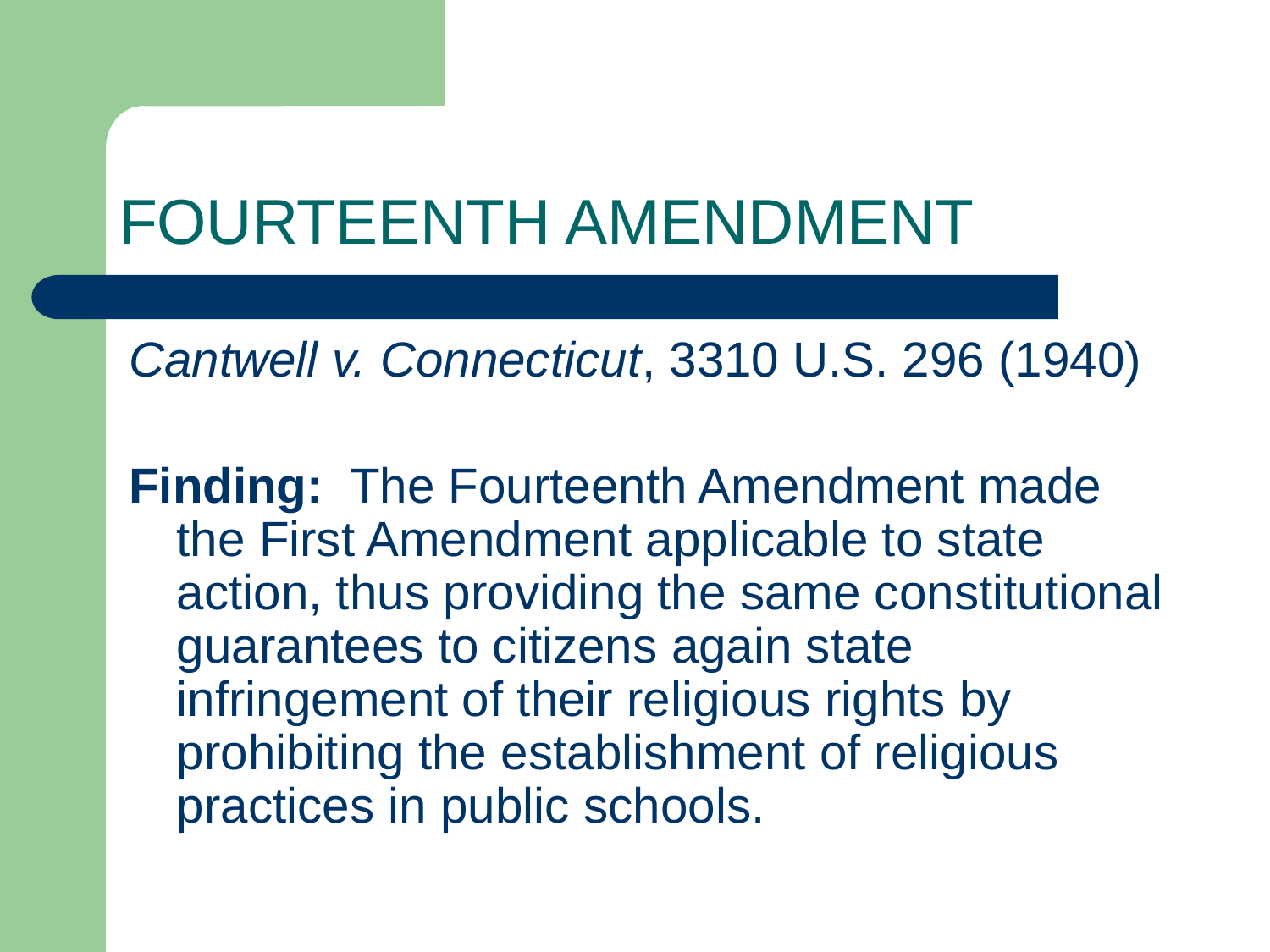

# FOURTEENTH AMENDMENT
Cantwell v. Connecticut, 3310 U.S. 296 (1940)

Finding:  The Fourteenth Amendment made the First Amendment applicable to state action, thus providing the same constitutional guarantees to citizens again state infringement of their religious rights by prohibiting the establishment of religious practices in public schools.